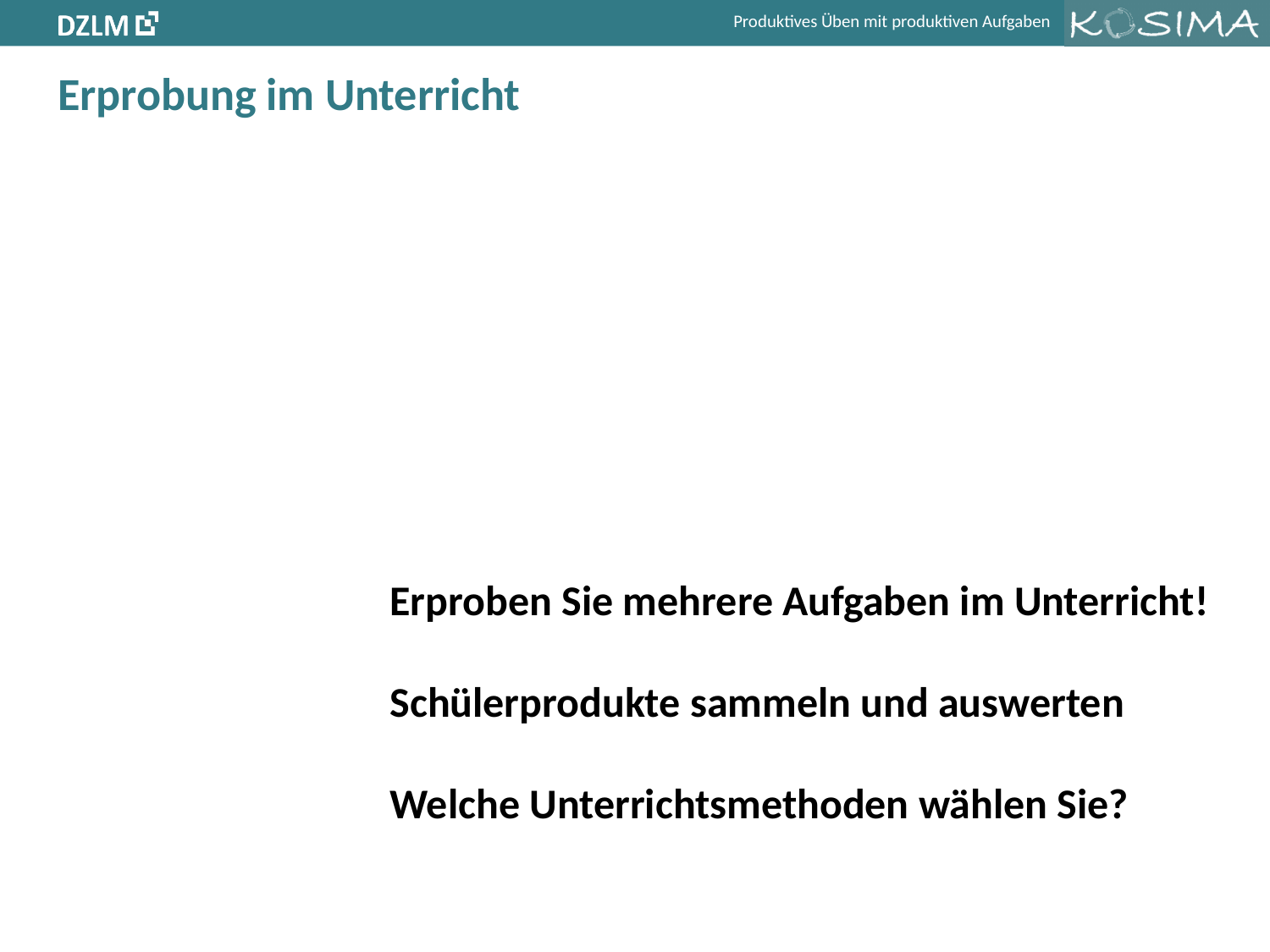

# Erprobung im Unterricht
Erproben Sie mehrere Aufgaben im Unterricht!

Schülerprodukte sammeln und auswerten

Welche Unterrichtsmethoden wählen Sie?